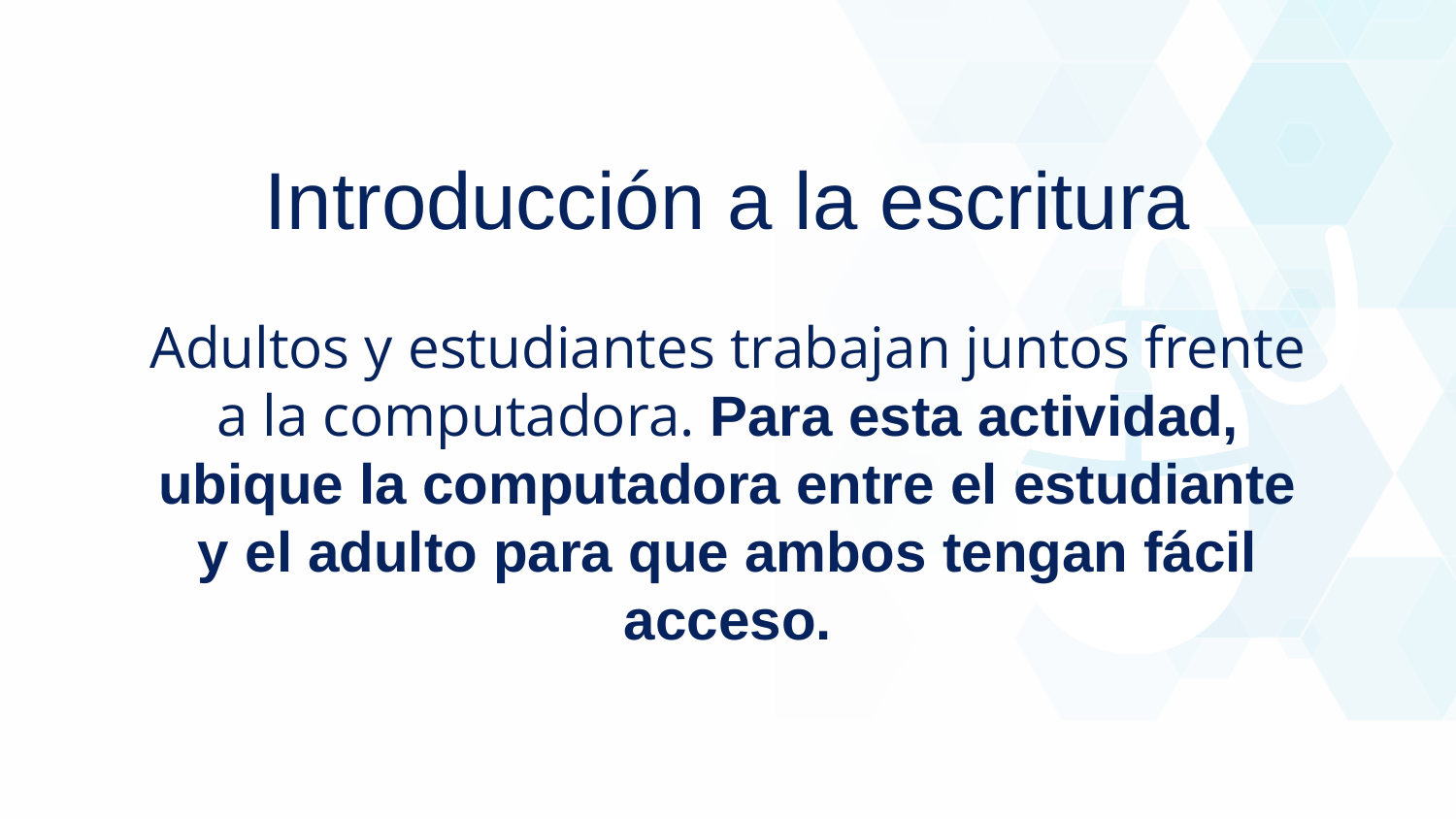

Introducción a la escritura
Adultos y estudiantes trabajan juntos frente a la computadora. Para esta actividad, ubique la computadora entre el estudiante y el adulto para que ambos tengan fácil acceso.